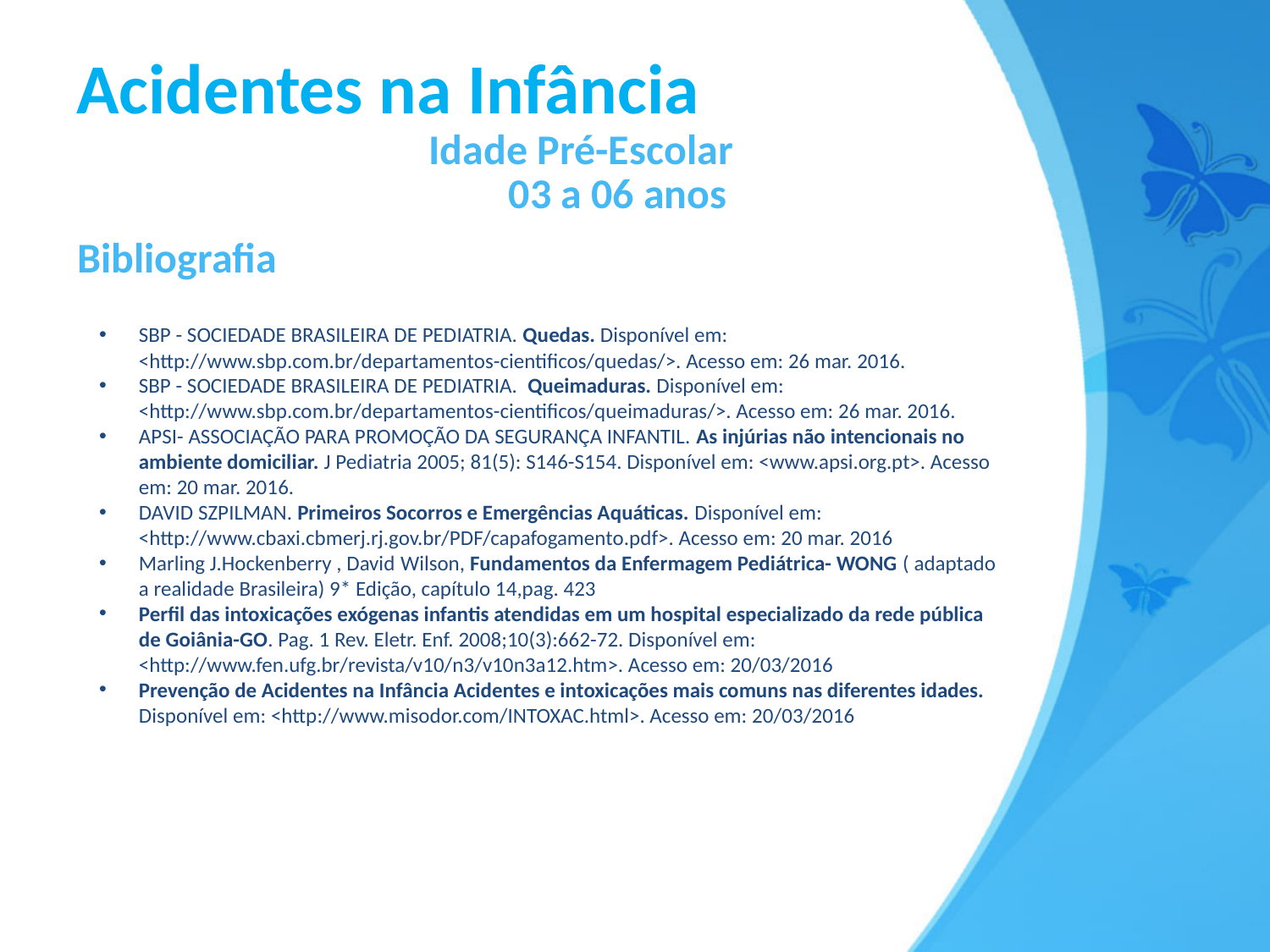

# Acidentes na Infância
Idade Pré-Escolar
03 a 06 anos
Bibliografia
SBP - SOCIEDADE BRASILEIRA DE PEDIATRIA. Quedas. Disponível em: <http://www.sbp.com.br/departamentos-cientificos/quedas/>. Acesso em: 26 mar. 2016.
SBP - SOCIEDADE BRASILEIRA DE PEDIATRIA.  Queimaduras. Disponível em: <http://www.sbp.com.br/departamentos-cientificos/queimaduras/>. Acesso em: 26 mar. 2016.
APSI- ASSOCIAÇÃO PARA PROMOÇÃO DA SEGURANÇA INFANTIL. As injúrias não intencionais no ambiente domiciliar. J Pediatria 2005; 81(5): S146-S154. Disponível em: <www.apsi.org.pt>. Acesso em: 20 mar. 2016.
DAVID SZPILMAN. Primeiros Socorros e Emergências Aquáticas. Disponível em: <http://www.cbaxi.cbmerj.rj.gov.br/PDF/capafogamento.pdf>. Acesso em: 20 mar. 2016
Marling J.Hockenberry , David Wilson, Fundamentos da Enfermagem Pediátrica- WONG ( adaptado a realidade Brasileira) 9* Edição, capítulo 14,pag. 423
Perfil das intoxicações exógenas infantis atendidas em um hospital especializado da rede pública de Goiânia-GO. Pag. 1 Rev. Eletr. Enf. 2008;10(3):662-72. Disponível em: <http://www.fen.ufg.br/revista/v10/n3/v10n3a12.htm>. Acesso em: 20/03/2016
Prevenção de Acidentes na Infância Acidentes e intoxicações mais comuns nas diferentes idades. Disponível em: <http://www.misodor.com/INTOXAC.html>. Acesso em: 20/03/2016